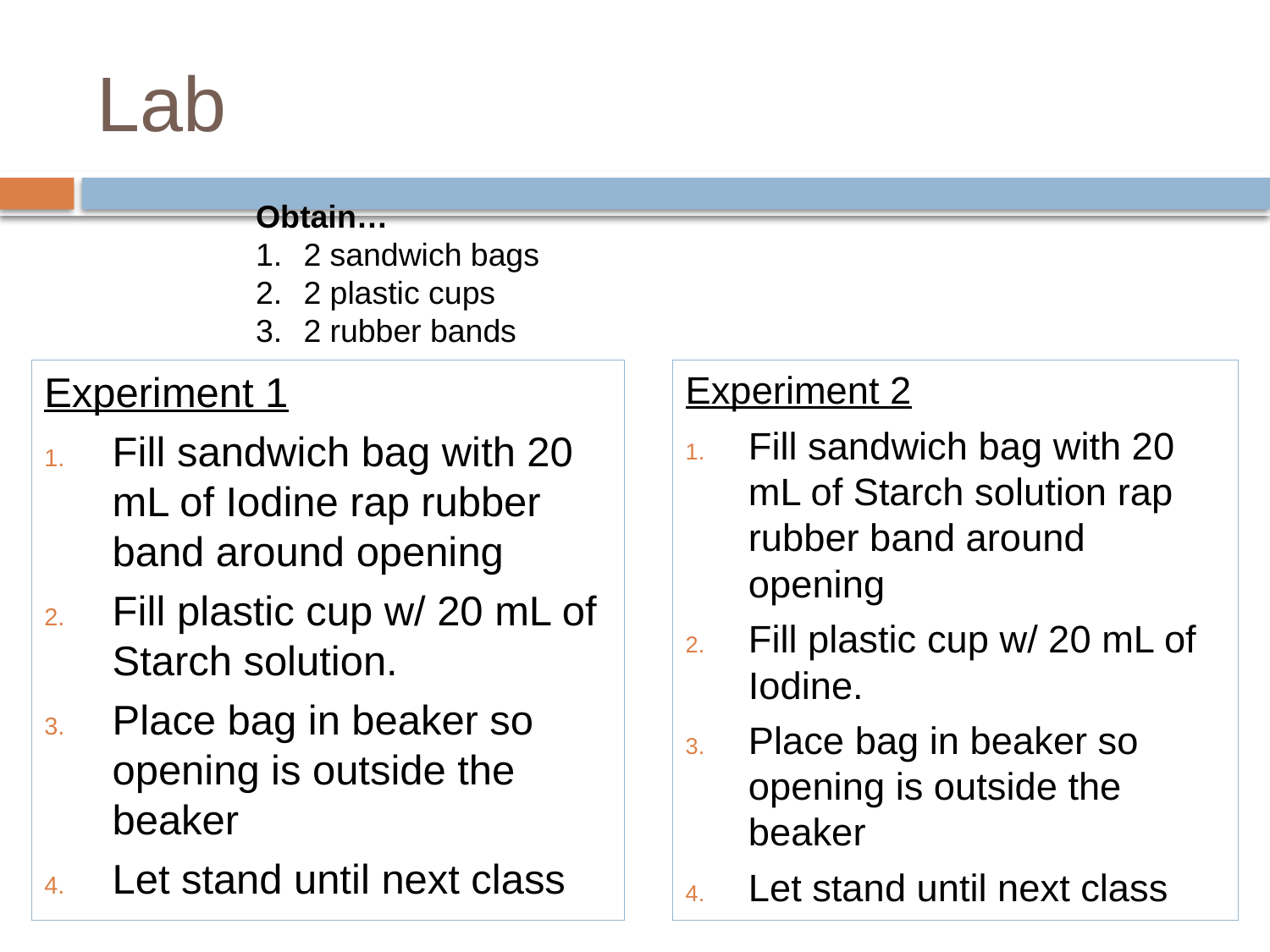

# Lab
Obtain…
2 sandwich bags
2 plastic cups
2 rubber bands
Experiment 1
Fill sandwich bag with 20 mL of Iodine rap rubber band around opening
Fill plastic cup w/ 20 mL of Starch solution.
Place bag in beaker so opening is outside the beaker
Let stand until next class
Experiment 2
Fill sandwich bag with 20 mL of Starch solution rap rubber band around opening
Fill plastic cup w/ 20 mL of Iodine.
Place bag in beaker so opening is outside the beaker
Let stand until next class